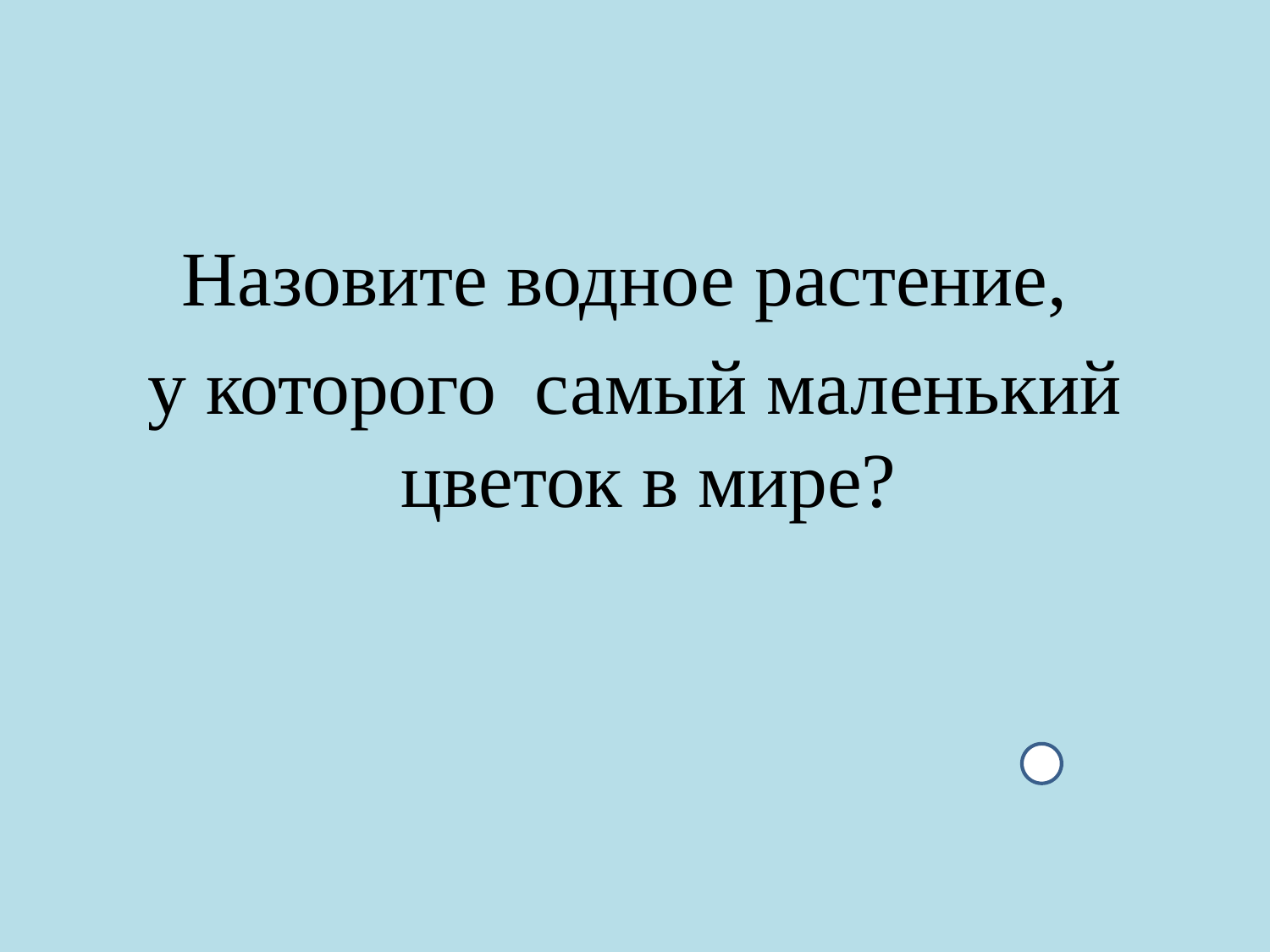

#
Назовите водное растение,
у которого  самый маленький цветок в мире?